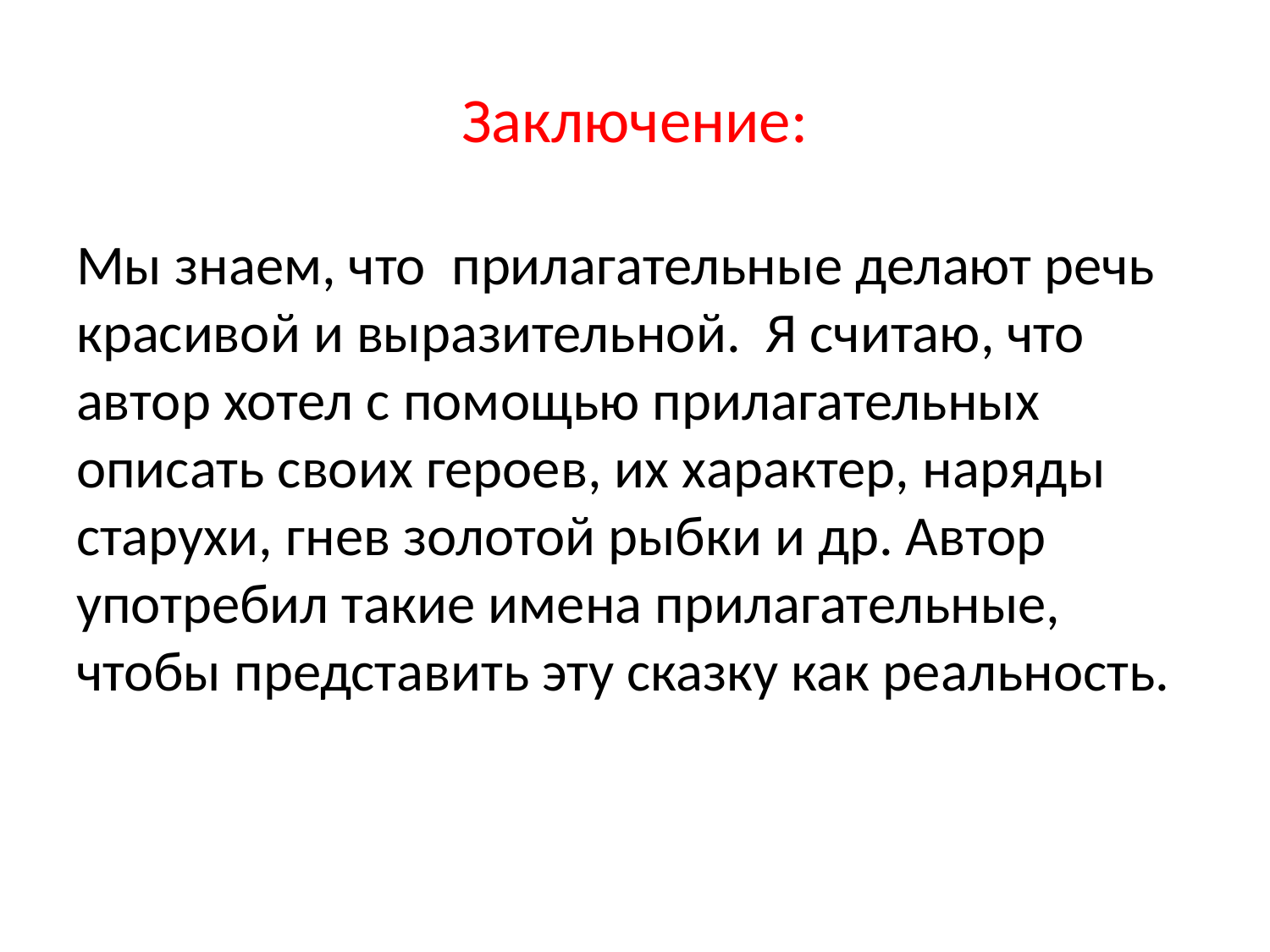

# Заключение:
Мы знаем, что  прилагательные делают речь красивой и выразительной.  Я считаю, что автор хотел с помощью прилагательных описать своих героев, их характер, наряды старухи, гнев золотой рыбки и др. Автор употребил такие имена прилагательные, чтобы представить эту сказку как реальность.